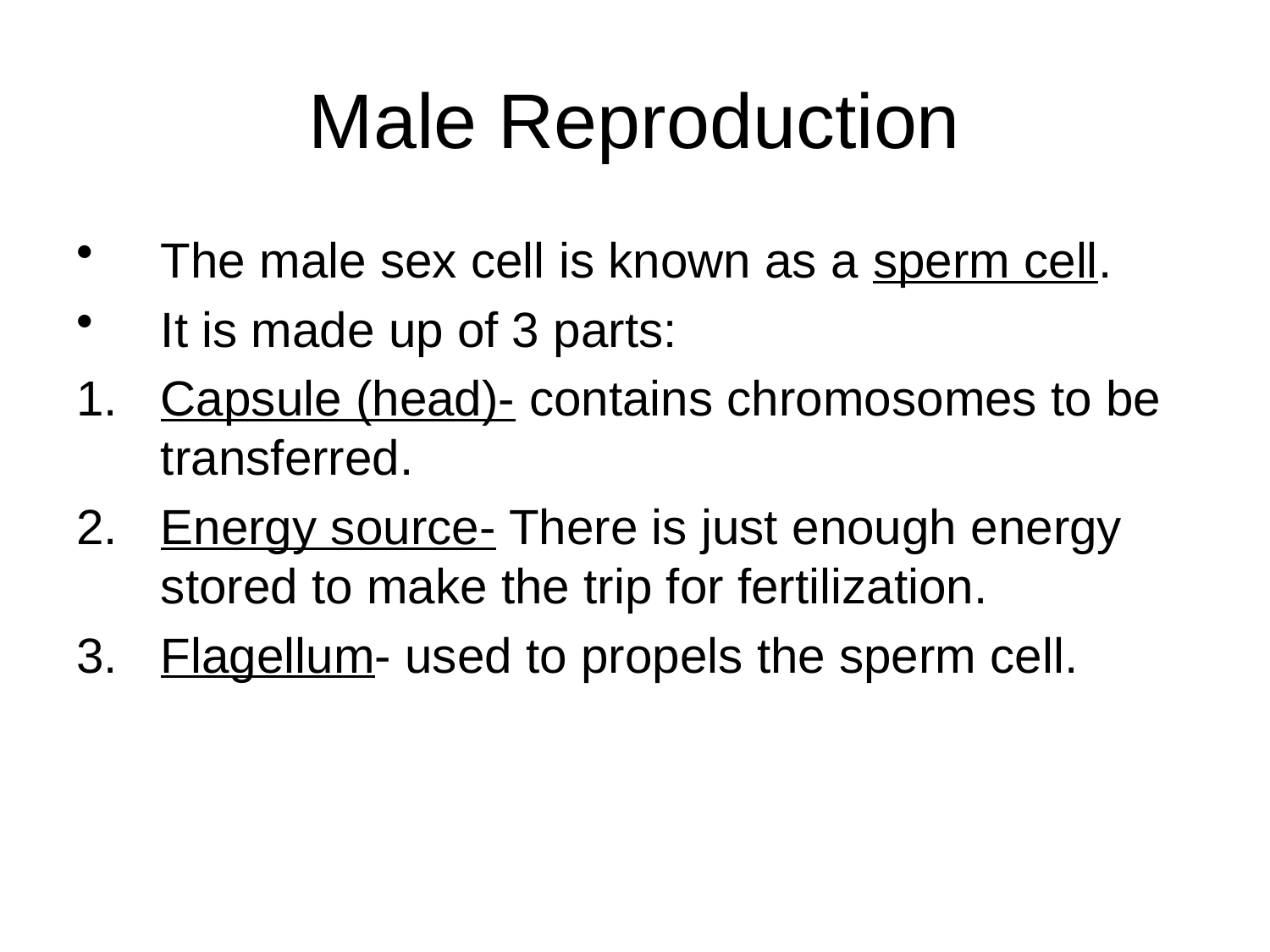

# Male Reproduction
The male sex cell is known as a sperm cell.
It is made up of 3 parts:
Capsule (head)- contains chromosomes to be transferred.
Energy source- There is just enough energy stored to make the trip for fertilization.
Flagellum- used to propels the sperm cell.